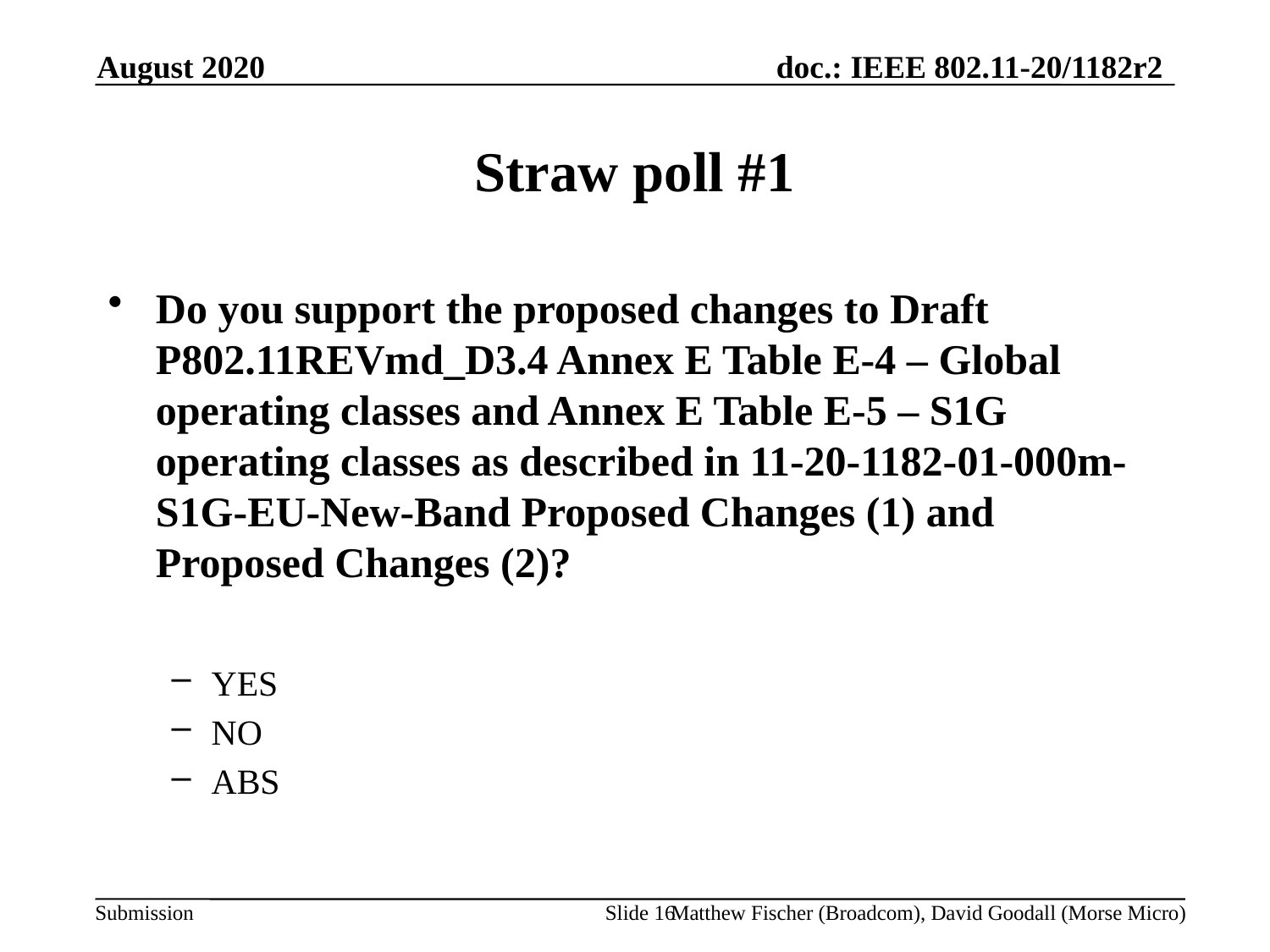

August 2020
# Straw poll #1
Do you support the proposed changes to Draft P802.11REVmd_D3.4 Annex E Table E-4 – Global operating classes and Annex E Table E-5 – S1G operating classes as described in 11-20-1182-01-000m-S1G-EU-New-Band Proposed Changes (1) and Proposed Changes (2)?

YES
NO
ABS
Slide 16
Matthew Fischer (Broadcom), David Goodall (Morse Micro)